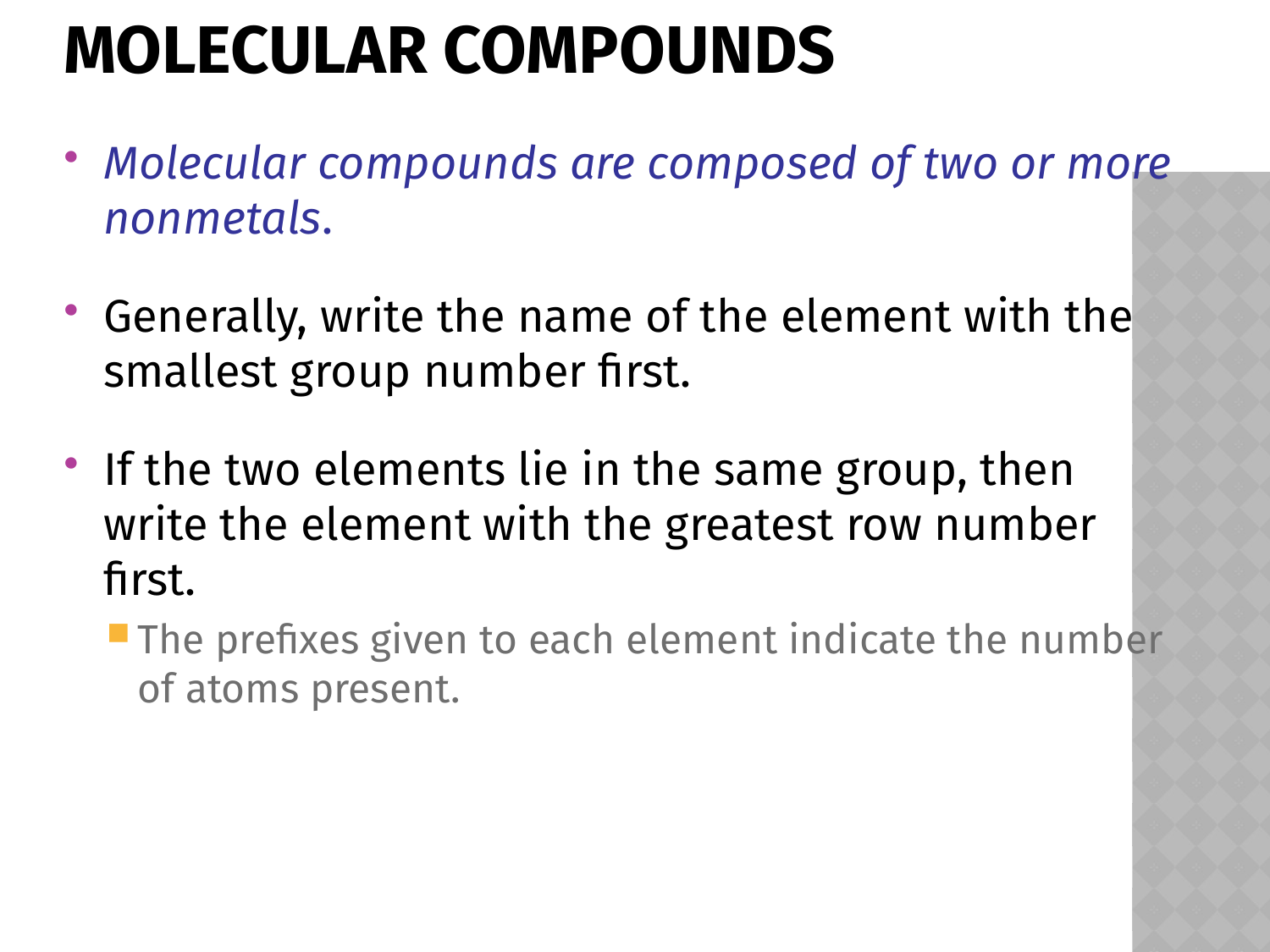

# Molecular Compounds
Molecular compounds are composed of two or more nonmetals.

Generally, write the name of the element with the smallest group number first.

If the two elements lie in the same group, then write the element with the greatest row number first.
The prefixes given to each element indicate the number of atoms present.